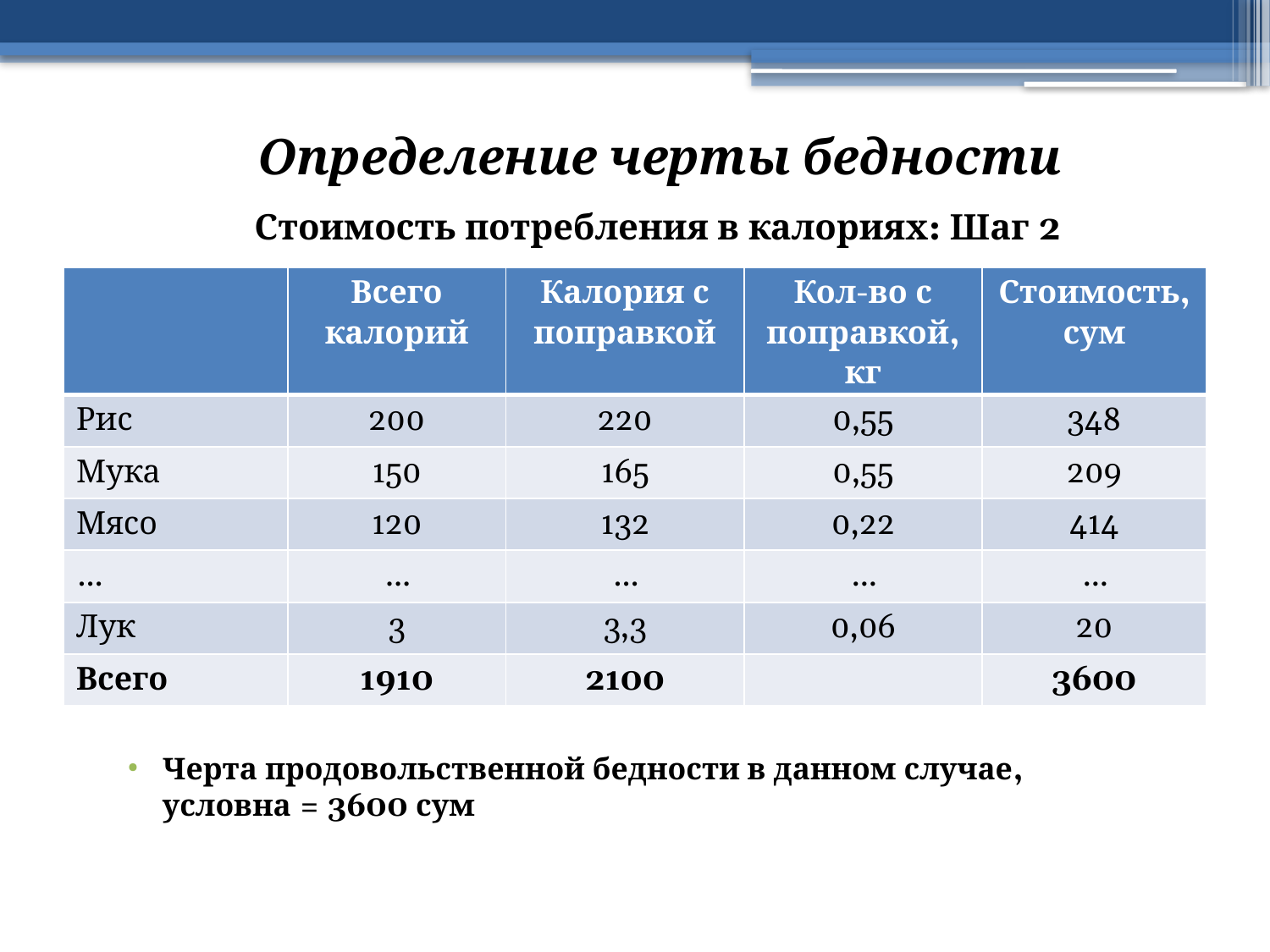

Определение черты бедности
Стоимость потребления в калориях: Шаг 2
|  | Всего калорий | Калория с поправкой | Кол-во с поправкой, кг | Стоимость, сум |
| --- | --- | --- | --- | --- |
| Рис | 200 | 220 | 0,55 | 348 |
| Мука | 150 | 165 | 0,55 | 209 |
| Мясо | 120 | 132 | 0,22 | 414 |
| … | … | … | … | … |
| Лук | 3 | 3,3 | 0,06 | 20 |
| Всего | 1910 | 2100 |  | 3600 |
Черта продовольственной бедности в данном случае, условна = 3600 сум